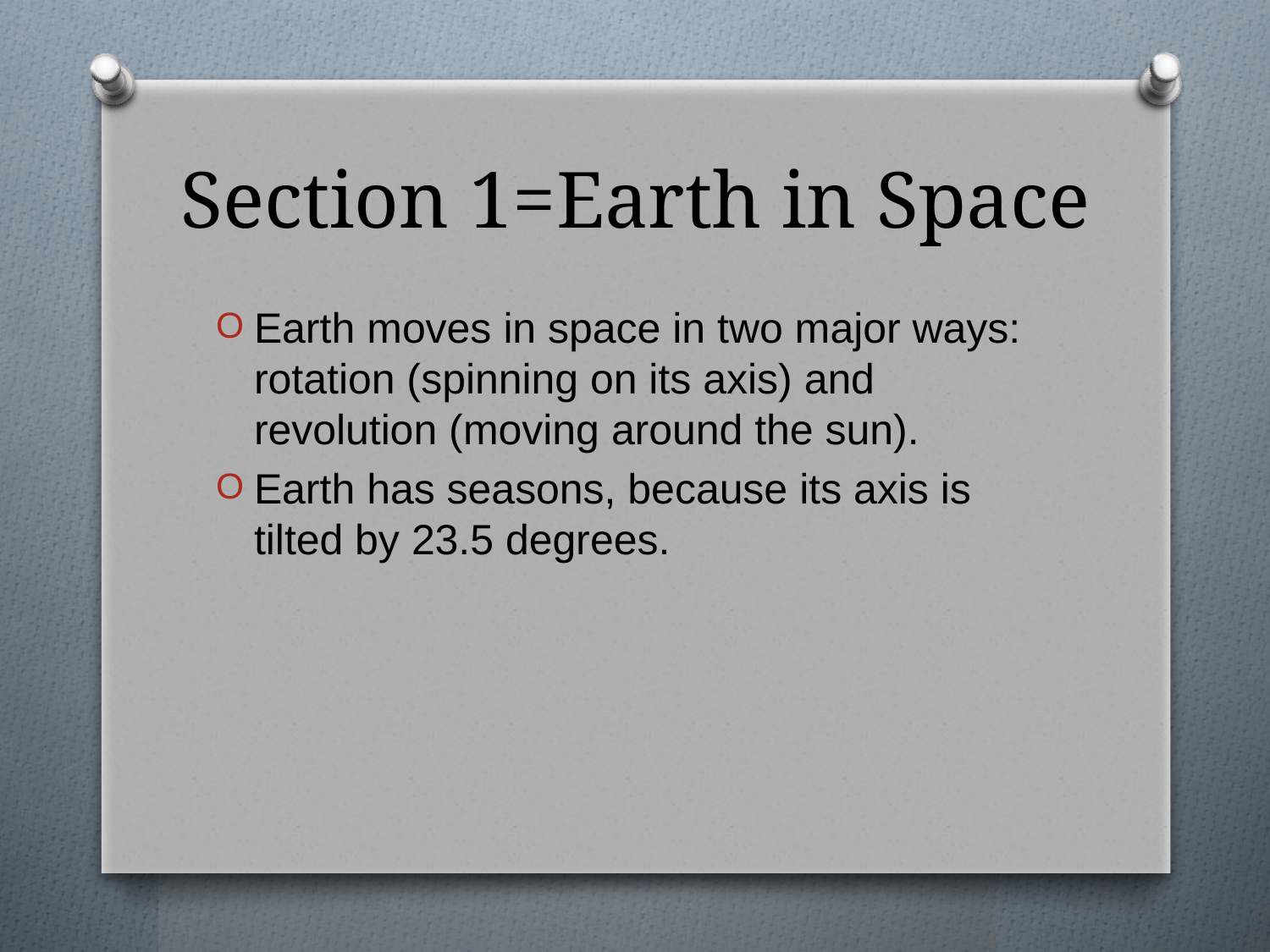

# Section 1=Earth in Space
Earth moves in space in two major ways: rotation (spinning on its axis) and revolution (moving around the sun).
Earth has seasons, because its axis is tilted by 23.5 degrees.